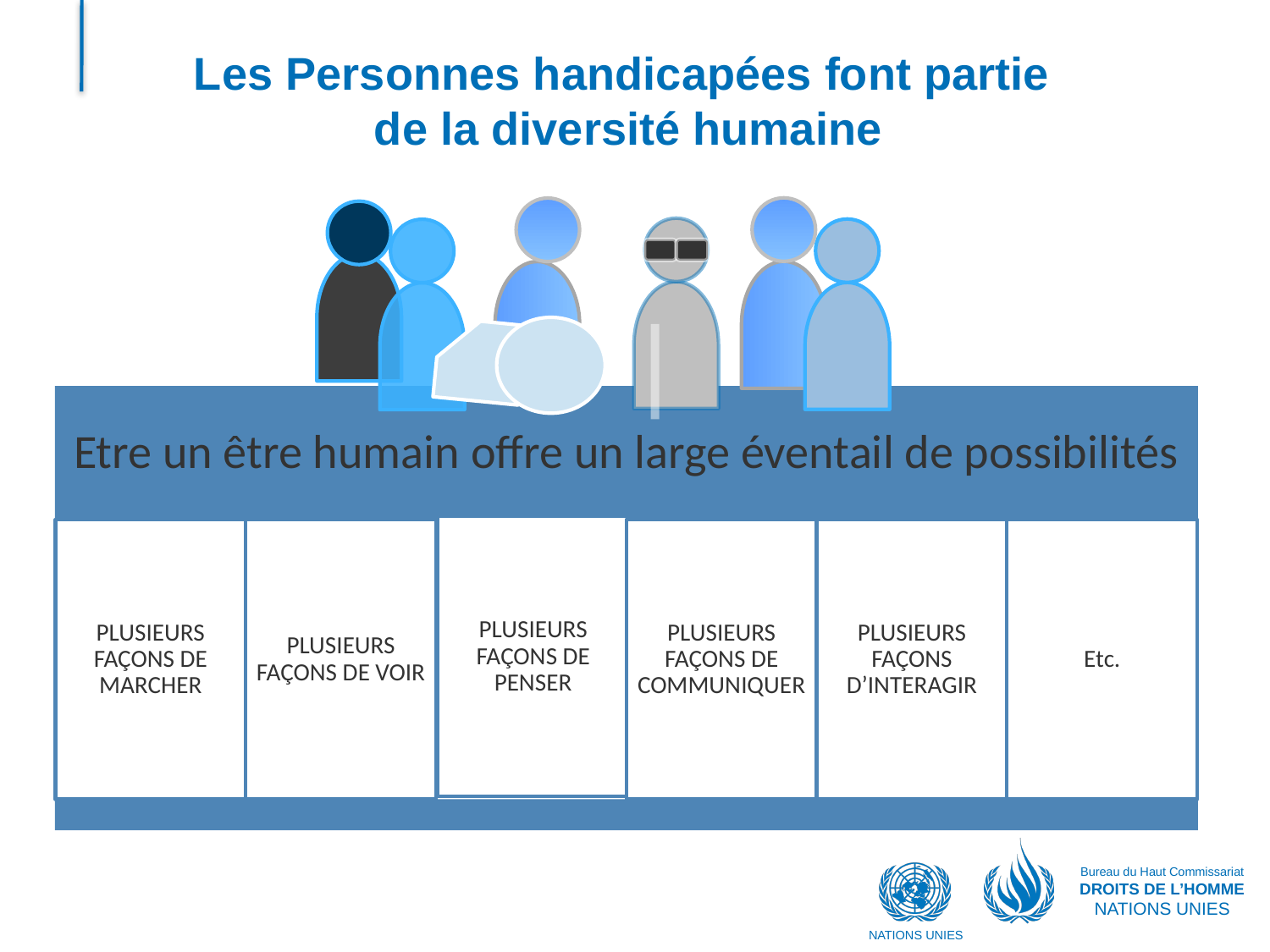

# Les Personnes handicapées font partie de la diversité humaine

Etre un être humain offre un large éventail de possibilités
PLUSIEURS FAÇONS DE MARCHER
PLUSIEURS FAÇONS DE VOIR
PLUSIEURS FAÇONS DE PENSER
PLUSIEURS FAÇONS DE COMMUNIQUER
PLUSIEURS FAÇONS D’INTERAGIR
Etc.
Bureau du Haut Commissariat
DROITS DE L’HOMME
NATIONS UNIES
NATIONS UNIES